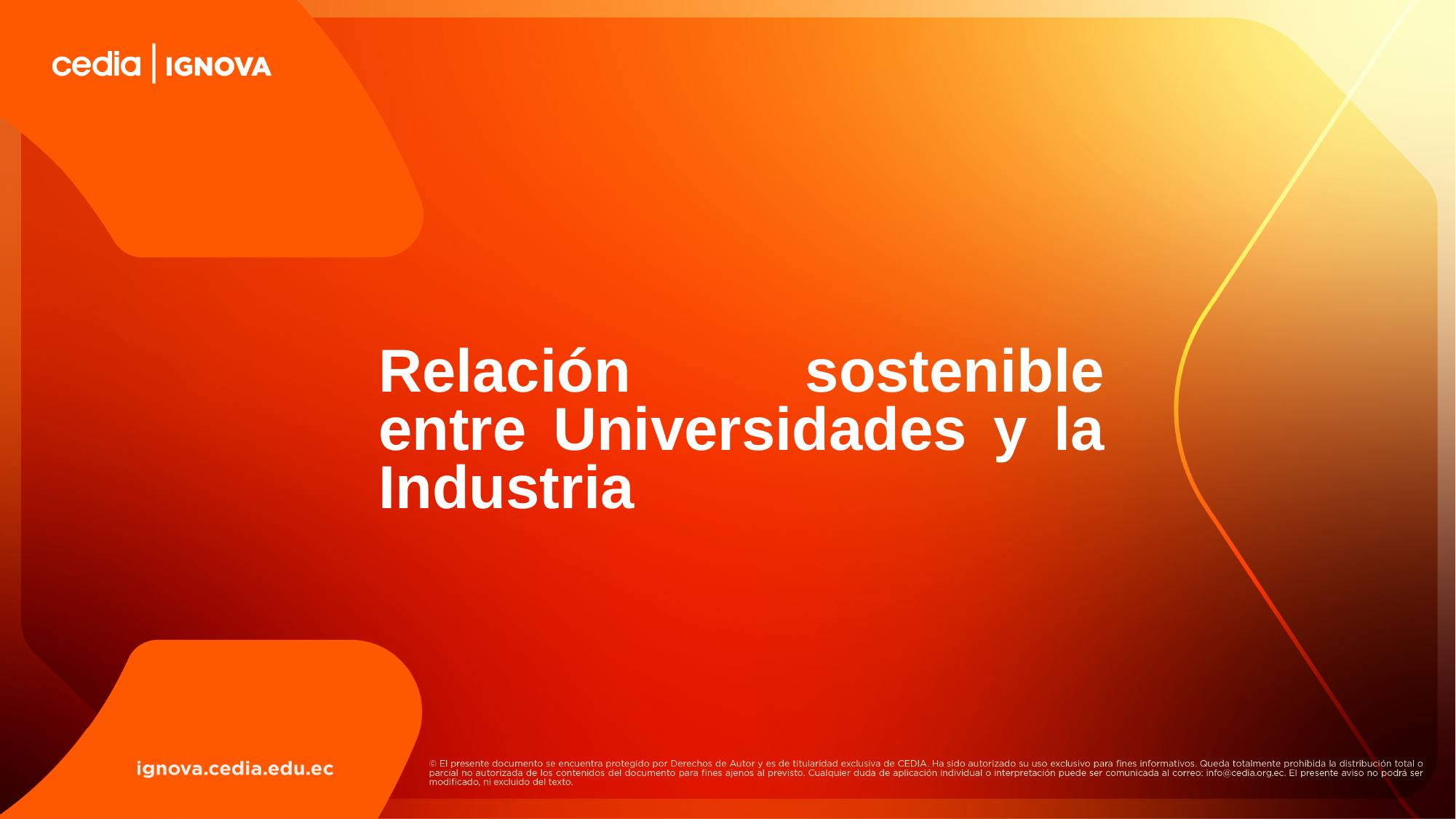

Relación sostenible entre Universidades y la Industria